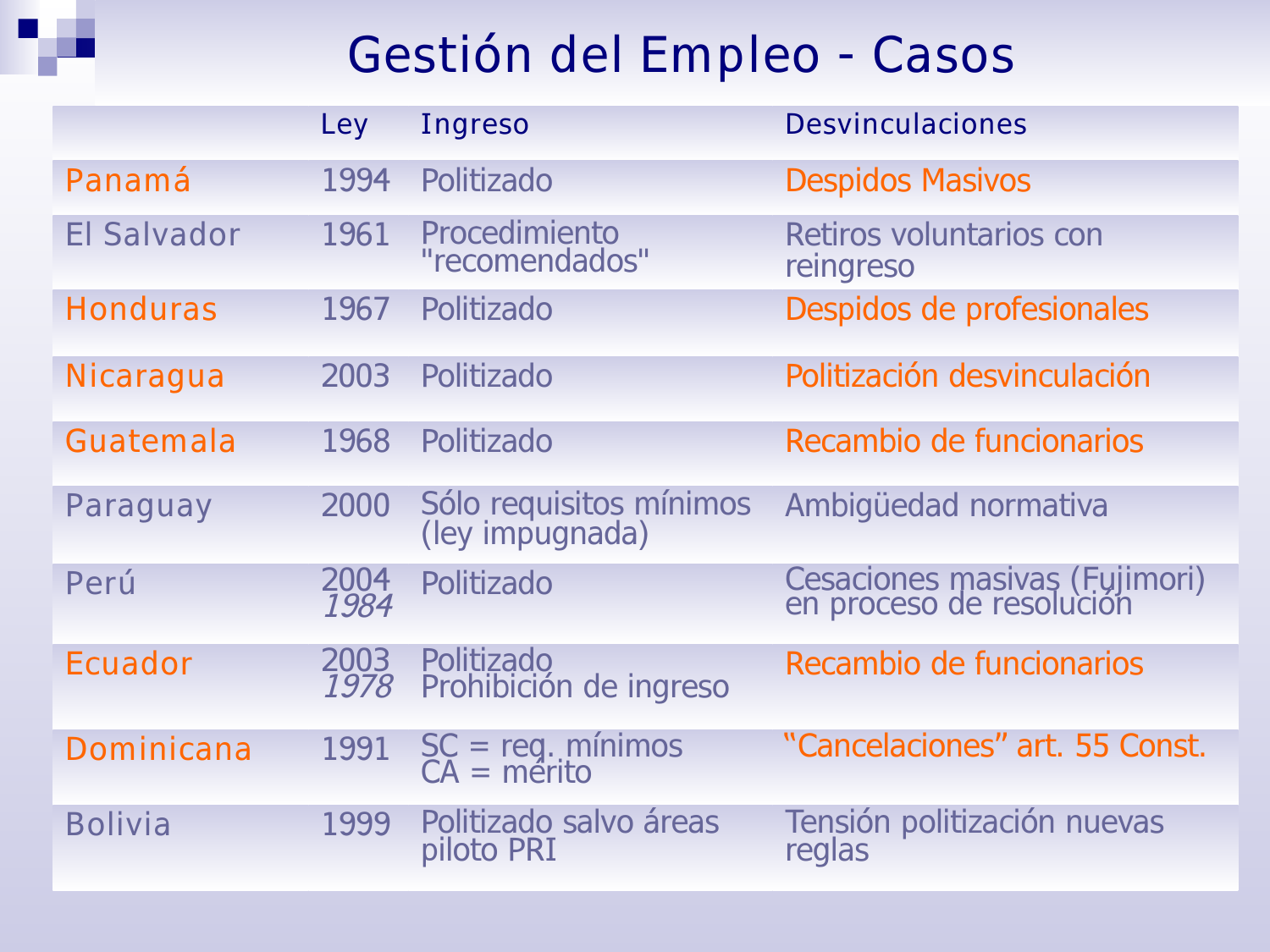

# Gestión del Empleo - Casos
|  | Ley | Ingreso | Desvinculaciones |
| --- | --- | --- | --- |
| Panamá | 1994 | Politizado | Despidos Masivos |
| El Salvador | 1961 | Procedimiento "recomendados" | Retiros voluntarios con reingreso |
| Honduras | 1967 | Politizado | Despidos de profesionales |
| Nicaragua | 2003 | Politizado | Politización desvinculación |
| Guatemala | 1968 | Politizado | Recambio de funcionarios |
| Paraguay | 2000 | Sólo requisitos mínimos (ley impugnada) | Ambigüedad normativa |
| Perú | 2004 1984 | Politizado | Cesaciones masivas (Fujimori) en proceso de resolución |
| Ecuador | 2003 1978 | Politizado Prohibición de ingreso | Recambio de funcionarios |
| Dominicana | 1991 | SC = req. mínimos CA = mérito | “Cancelaciones” art. 55 Const. |
| Bolivia | 1999 | Politizado salvo áreas piloto PRI | Tensión politización nuevas reglas |